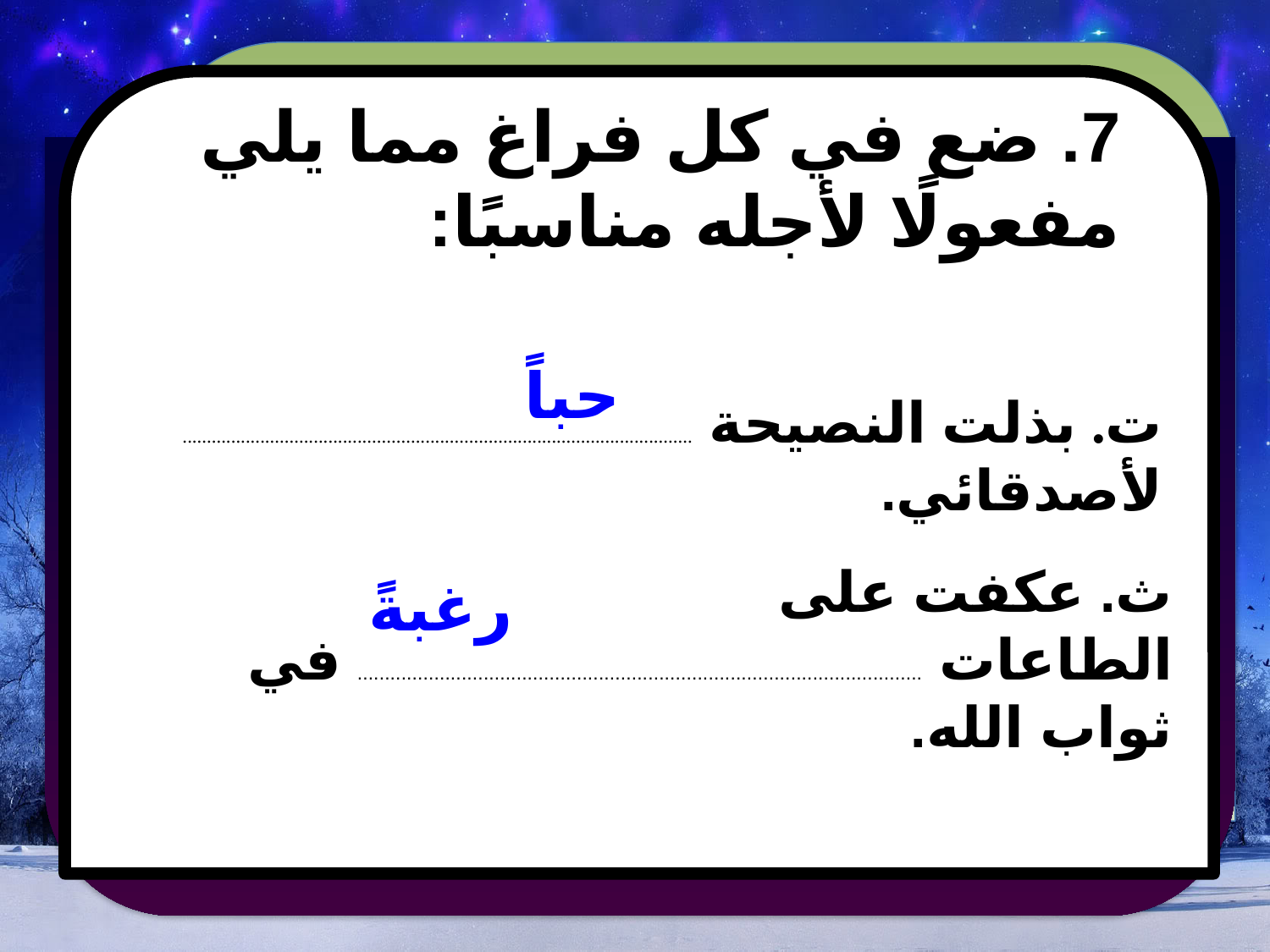

7. ضع في كل فراغ مما يلي مفعولًا لأجله مناسبًا:
حباً
ت. بذلت النصيحة ......................................................................................................... لأصدقائي.
رغبةً
ث. عكفت على الطاعات ....................................................................................................... في ثواب الله.